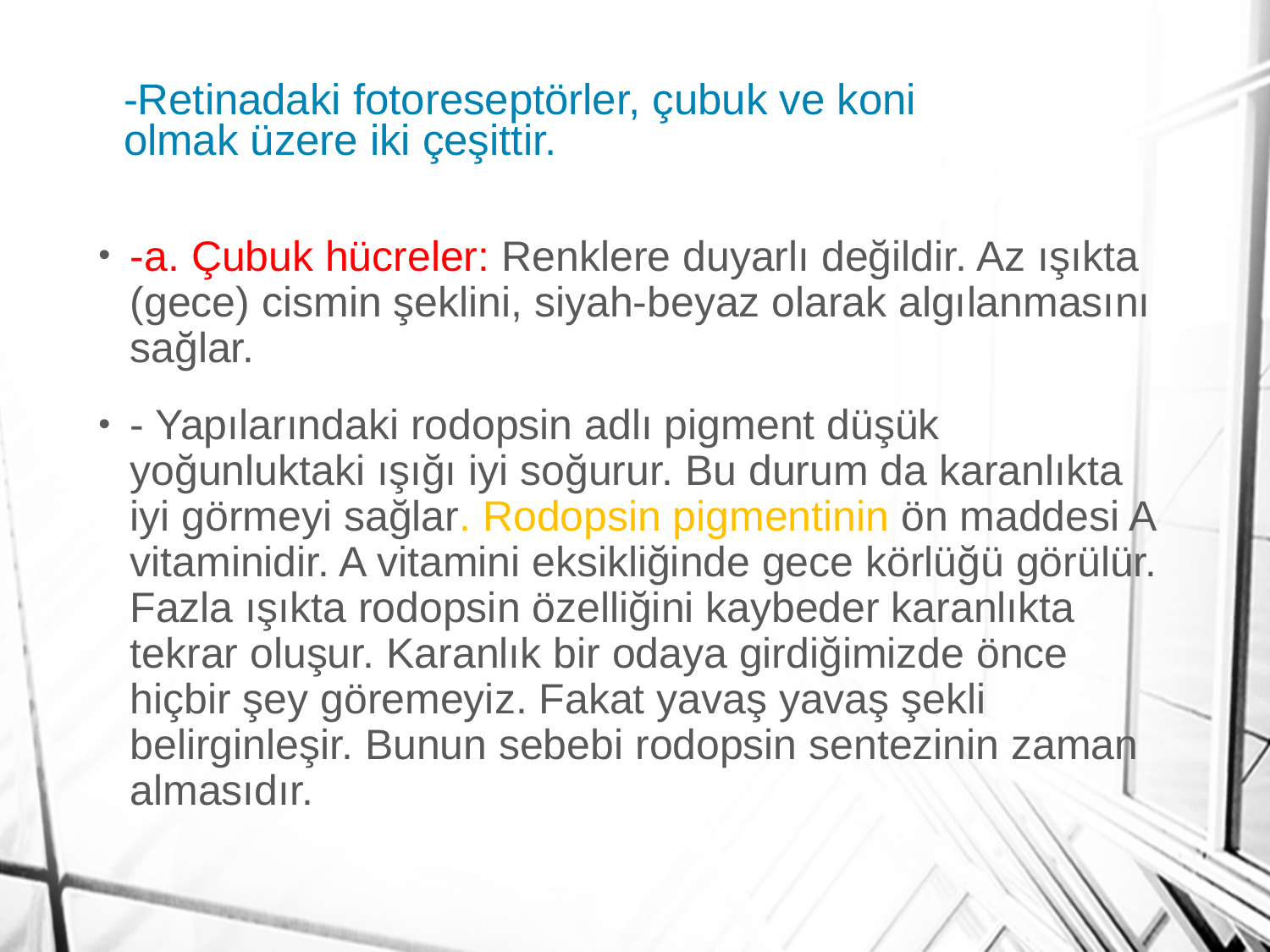

# -Retinadaki fotoreseptörler, çubuk ve koni olmak üzere iki çeşittir.
-a. Çubuk hücreler: Renklere duyarlı değildir. Az ışıkta (gece) cismin şeklini, siyah-beyaz olarak algılanmasını sağlar.
- Yapılarındaki rodopsin adlı pigment düşük yoğunluktaki ışığı iyi soğurur. Bu durum da karanlıkta iyi görmeyi sağlar. Rodopsin pigmentinin ön maddesi A vitaminidir. A vitamini eksikliğinde gece körlüğü görülür. Fazla ışıkta rodopsin özelliğini kaybeder karanlıkta tekrar oluşur. Karanlık bir odaya girdiğimizde önce hiçbir şey göremeyiz. Fakat yavaş yavaş şekli belirginleşir. Bunun sebebi rodopsin sentezinin zaman almasıdır.